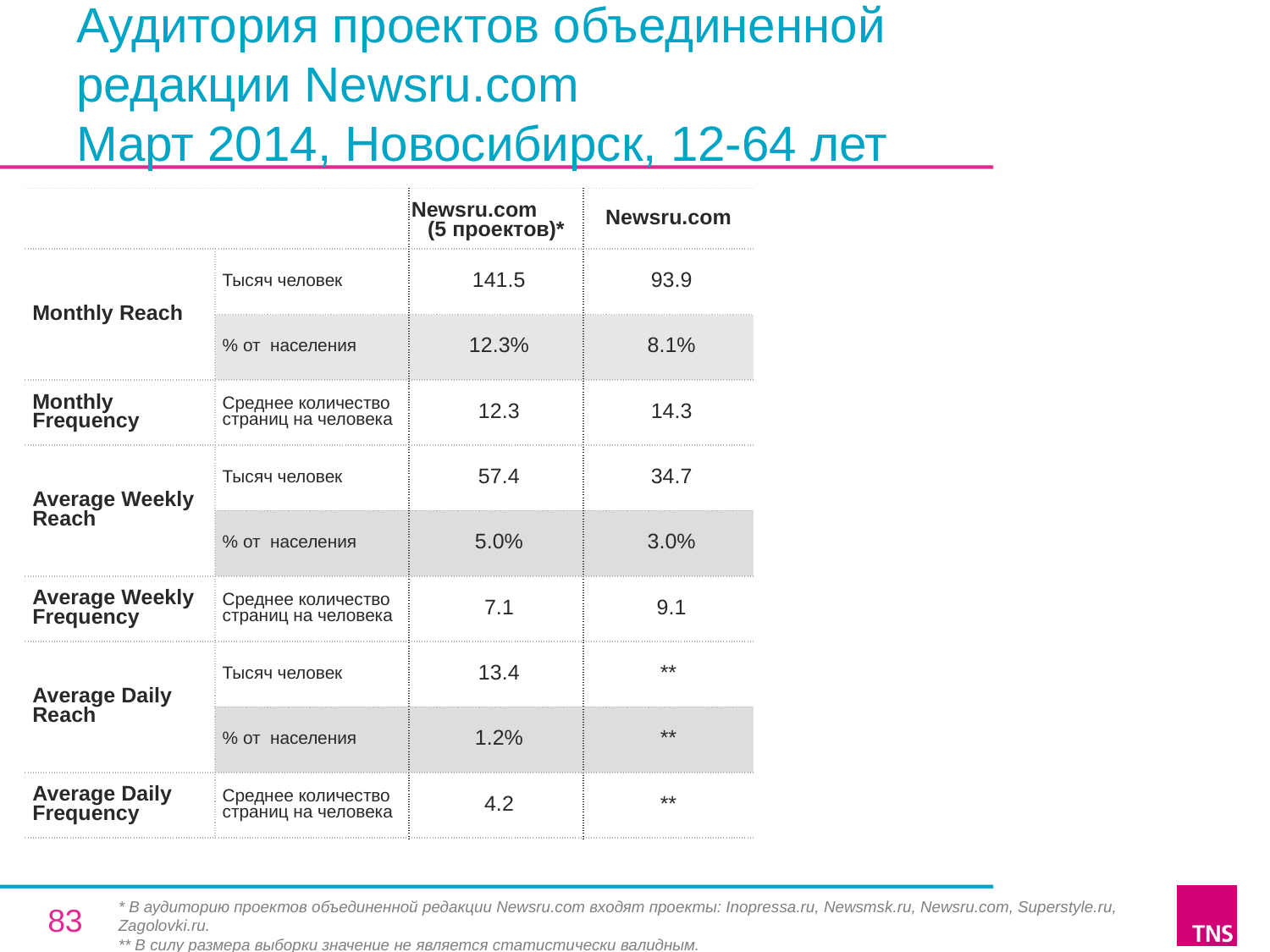

# Аудитория проектов объединенной
редакции Newsru.com
Март 2014, Новосибирск, 12-64 лет
|  |  | Newsru.com (5 проектов)\* | Newsru.com |
| --- | --- | --- | --- |
| Monthly Reach | Тысяч человек | 141.5 | 93.9 |
|  | % от населения | 12.3% | 8.1% |
| Monthly Frequency | Среднее количество страниц на человека | 12.3 | 14.3 |
| Average Weekly Reach | Тысяч человек | 57.4 | 34.7 |
|  | % от населения | 5.0% | 3.0% |
| Average Weekly Frequency | Среднее количество страниц на человека | 7.1 | 9.1 |
| Average Daily Reach | Тысяч человек | 13.4 | \*\* |
|  | % от населения | 1.2% | \*\* |
| Average Daily Frequency | Среднее количество страниц на человека | 4.2 | \*\* |
* В аудиторию проектов объединенной редакции Newsru.com входят проекты: Inopressa.ru, Newsmsk.ru, Newsru.com, Superstyle.ru, Zagolovki.ru.
** В силу размера выборки значение не является статистически валидным.
83